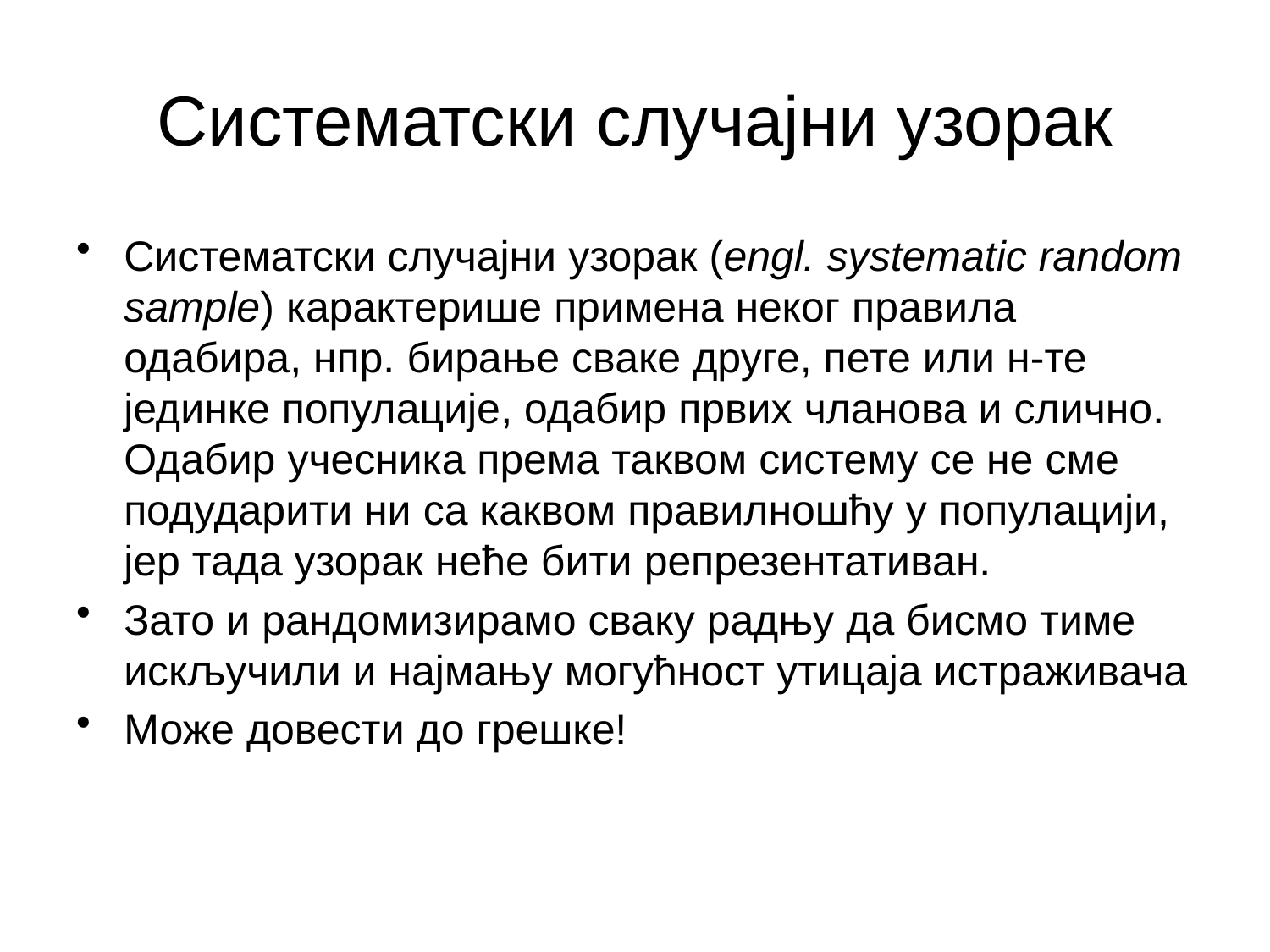

# Систематски случајни узорак
Систематски случајни узорак (engl. systematic random sample) карактерише примена неког правила одабира, нпр. бирање сваке друге, пете или н-те јединке популације, одабир првих чланова и слично. Одабир учесника према таквом систему се не сме подударити ни са каквом правилношћу у популацији, јер тада узорак неће бити репрезентативан.
Зато и рандомизирамо сваку радњу да бисмо тиме искључили и најмању могућност утицаја истраживача
Може довести до грешке!